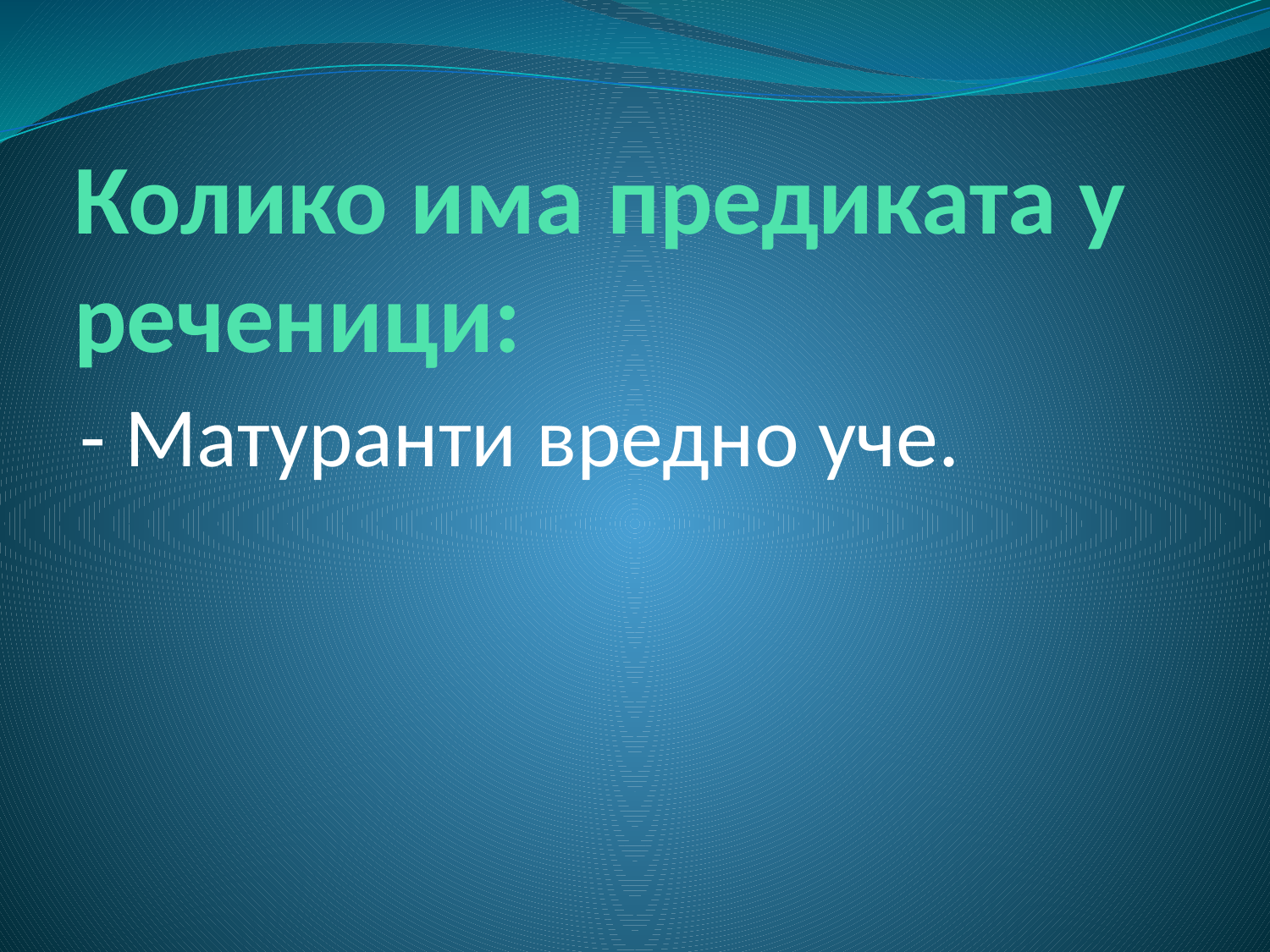

# Колико има предиката у реченици:
- Матуранти вредно уче.